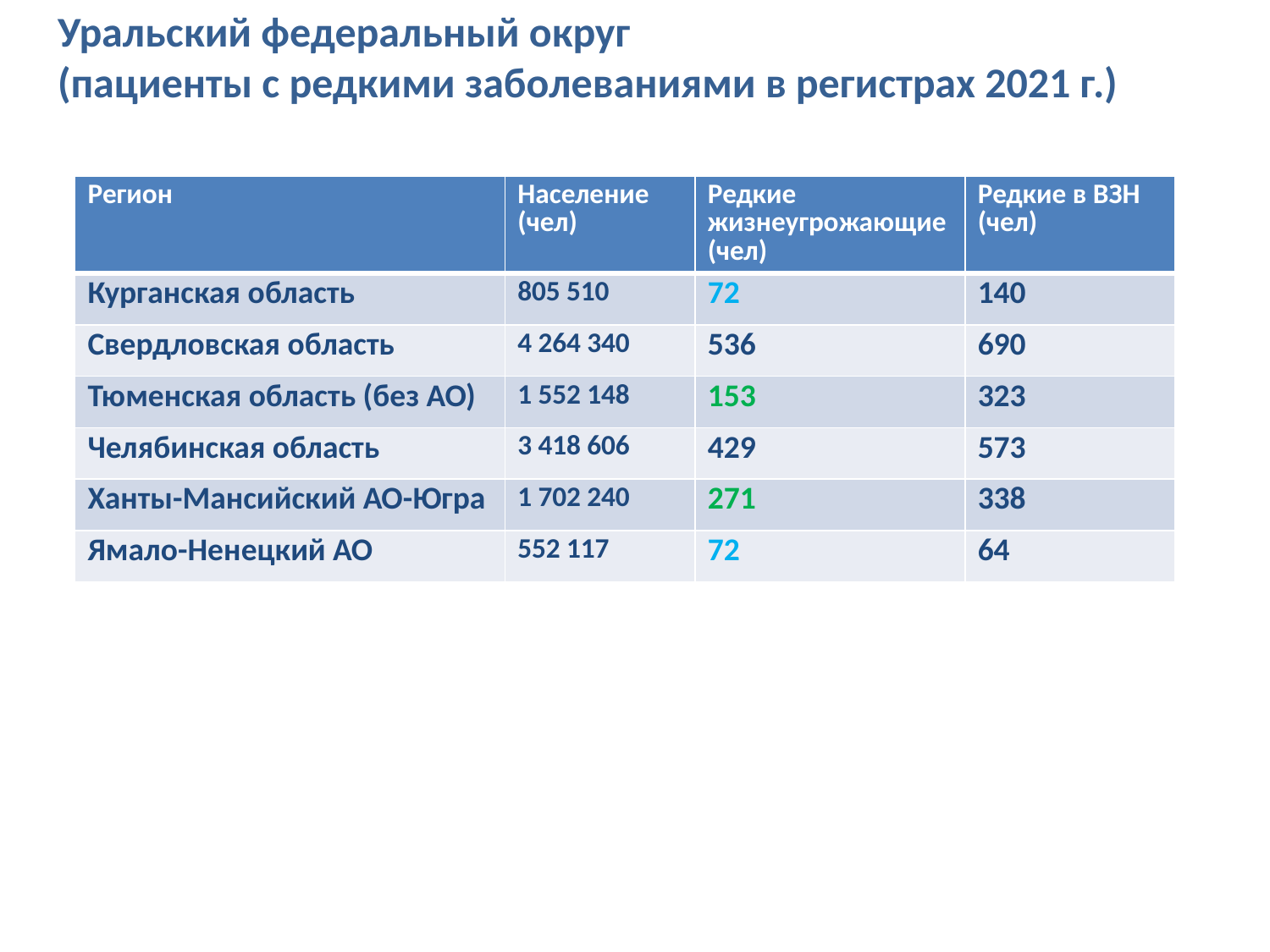

# Уральский федеральный округ (пациенты с редкими заболеваниями в регистрах 2021 г.)
| Регион | Население (чел) | Редкие жизнеугрожающие (чел) | Редкие в ВЗН (чел) |
| --- | --- | --- | --- |
| Курганская область | 805 510 | 72 | 140 |
| Свердловская область | 4 264 340 | 536 | 690 |
| Тюменская область (без АО) | 1 552 148 | 153 | 323 |
| Челябинская область | 3 418 606 | 429 | 573 |
| Ханты-Мансийский АО-Югра | 1 702 240 | 271 | 338 |
| Ямало-Ненецкий АО | 552 117 | 72 | 64 |